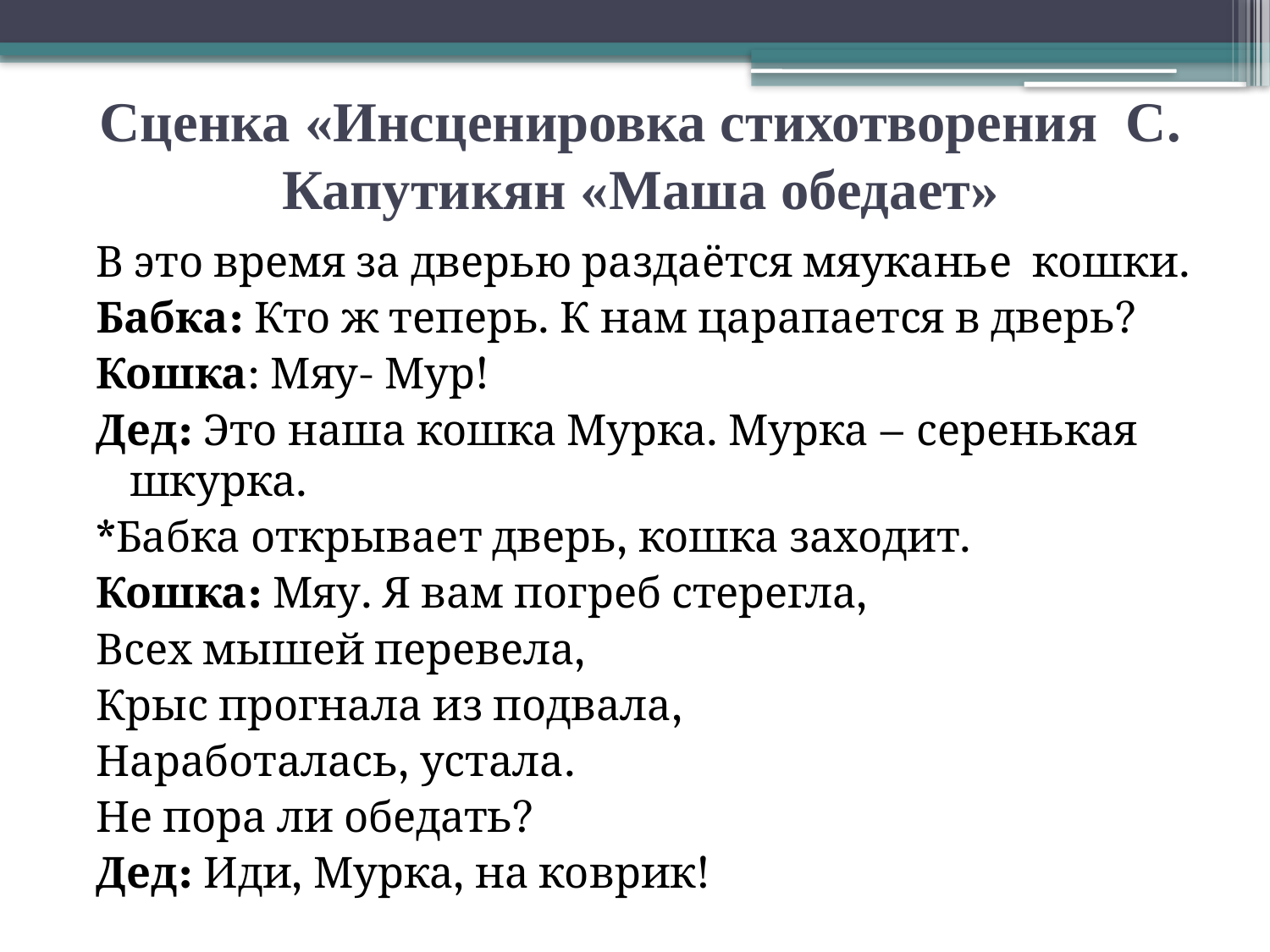

# Сценка «Инсценировка стихотворения  С. Капутикян «Маша обедает»
В это время за дверью раздаётся мяуканье  кошки.
Бабка: Кто ж теперь. К нам царапается в дверь?
Кошка: Мяу- Мур!
Дед: Это наша кошка Мурка. Мурка – серенькая шкурка.
*Бабка открывает дверь, кошка заходит.
Кошка: Мяу. Я вам погреб стерегла,
Всех мышей перевела,
Крыс прогнала из подвала,
Наработалась, устала.
Не пора ли обедать?
Дед: Иди, Мурка, на коврик!